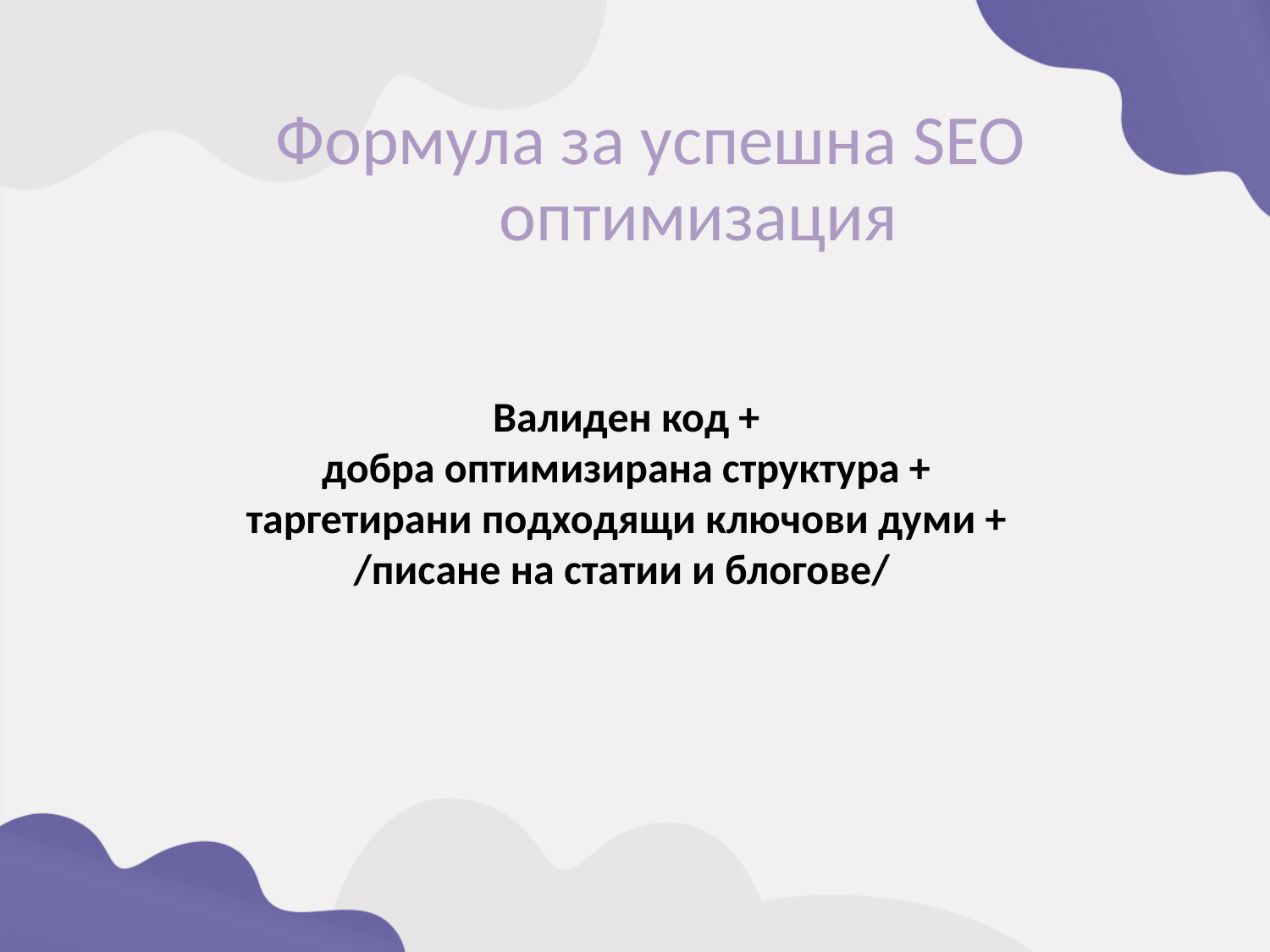

Формула за успешна SEO оптимизация

Валиден код +
добра оптимизирана структура +
таргетирани подходящи ключови думи +
/писане на статии и блогове/